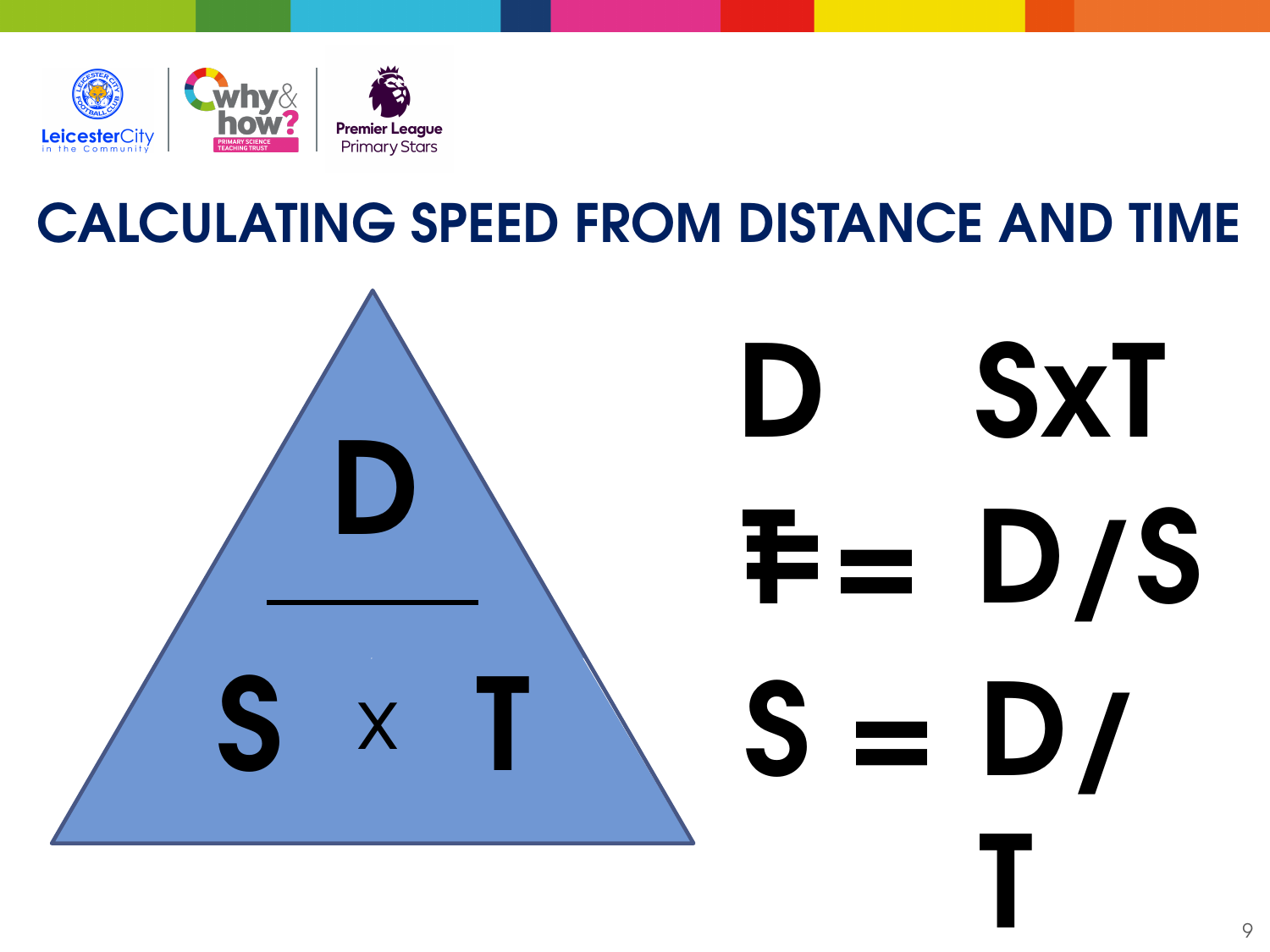

CALCULATING SPEED FROM DISTANCE AND TIME

SxT
D =
D
T
S
D/S
T =

S =
D/T
x
9